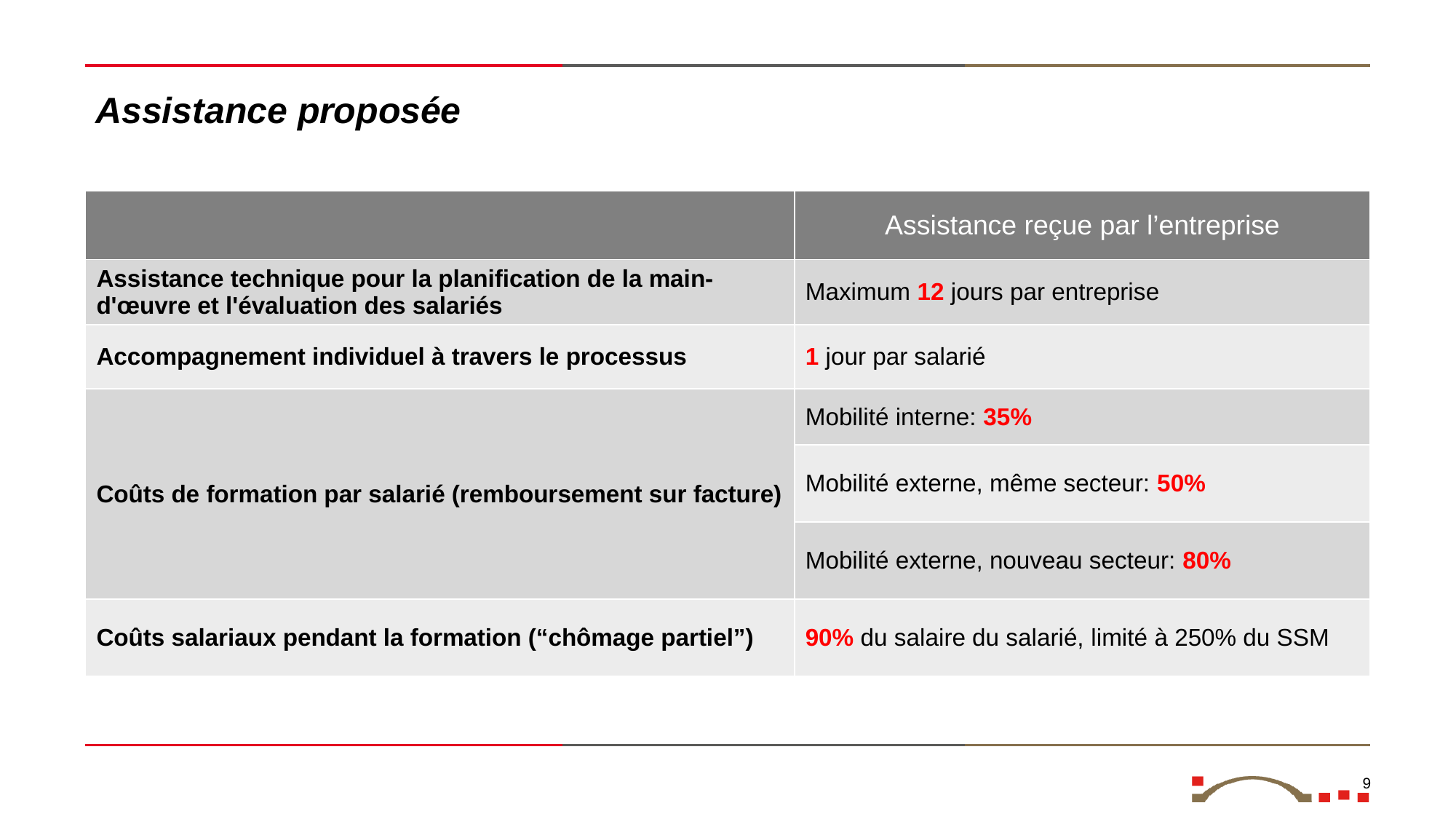

Assistance proposée
|  | Assistance reçue par l’entreprise |
| --- | --- |
| Assistance technique pour la planification de la main-d'œuvre et l'évaluation des salariés | Maximum 12 jours par entreprise |
| Accompagnement individuel à travers le processus | 1 jour par salarié |
| Coûts de formation par salarié (remboursement sur facture) | Mobilité interne: 35% |
|  | Mobilité externe, même secteur: 50% |
|  | Mobilité externe, nouveau secteur: 80% |
| Coûts salariaux pendant la formation (“chômage partiel”) | 90% du salaire du salarié, limité à 250% du SSM |
9